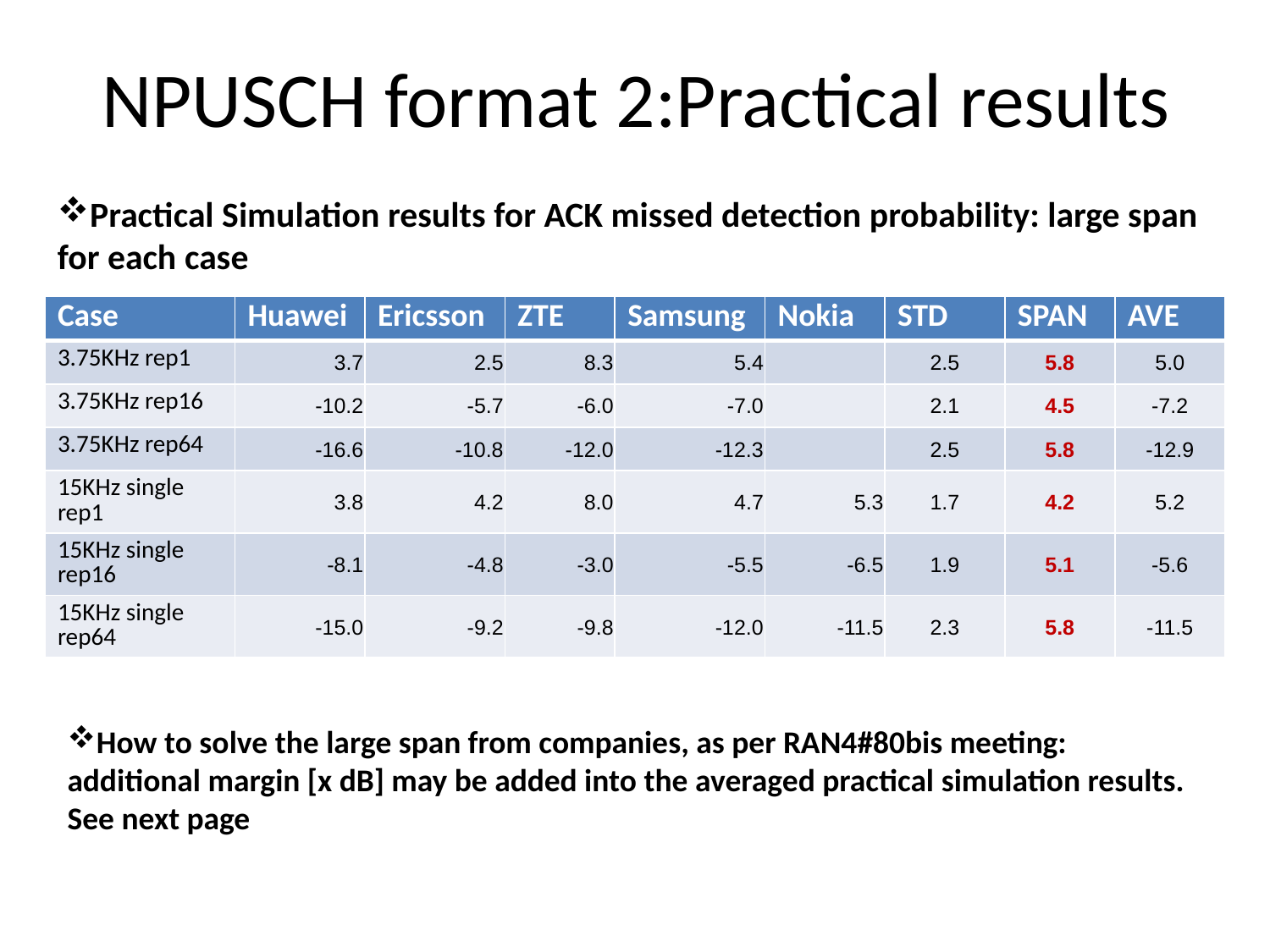

# NPUSCH format 2:Practical results
Practical Simulation results for ACK missed detection probability: large span for each case
| Case | Huawei | Ericsson | ZTE | Samsung | Nokia | STD | SPAN | AVE |
| --- | --- | --- | --- | --- | --- | --- | --- | --- |
| 3.75KHz rep1 | 3.7 | 2.5 | 8.3 | 5.4 |  | 2.5 | 5.8 | 5.0 |
| 3.75KHz rep16 | -10.2 | -5.7 | -6.0 | -7.0 |  | 2.1 | 4.5 | -7.2 |
| 3.75KHz rep64 | -16.6 | -10.8 | -12.0 | -12.3 |  | 2.5 | 5.8 | -12.9 |
| 15KHz single rep1 | 3.8 | 4.2 | 8.0 | 4.7 | 5.3 | 1.7 | 4.2 | 5.2 |
| 15KHz single rep16 | -8.1 | -4.8 | -3.0 | -5.5 | -6.5 | 1.9 | 5.1 | -5.6 |
| 15KHz single rep64 | -15.0 | -9.2 | -9.8 | -12.0 | -11.5 | 2.3 | 5.8 | -11.5 |
How to solve the large span from companies, as per RAN4#80bis meeting: additional margin [x dB] may be added into the averaged practical simulation results. See next page